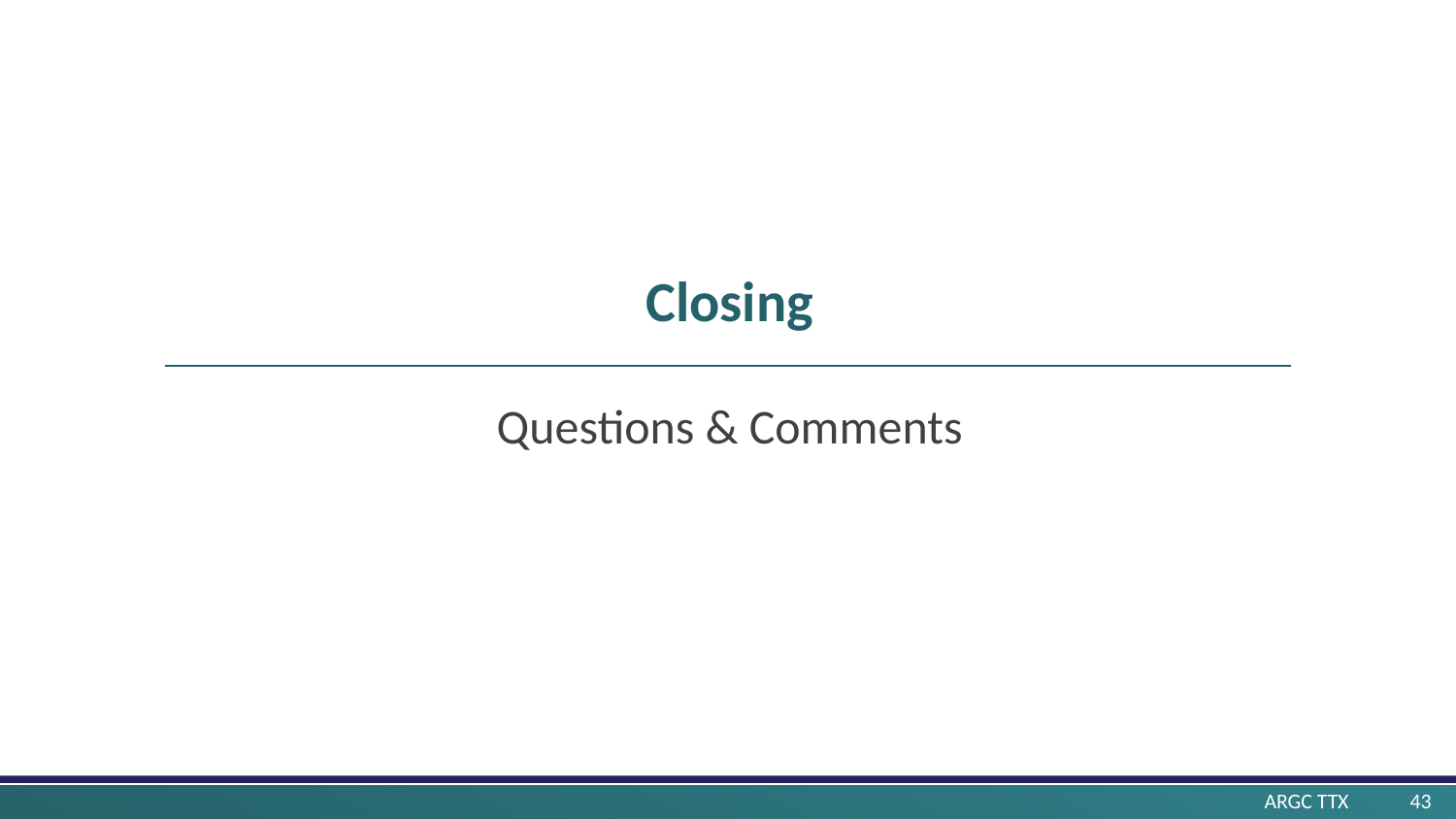

# Closing
Questions & Comments
ARGC TTX 	43